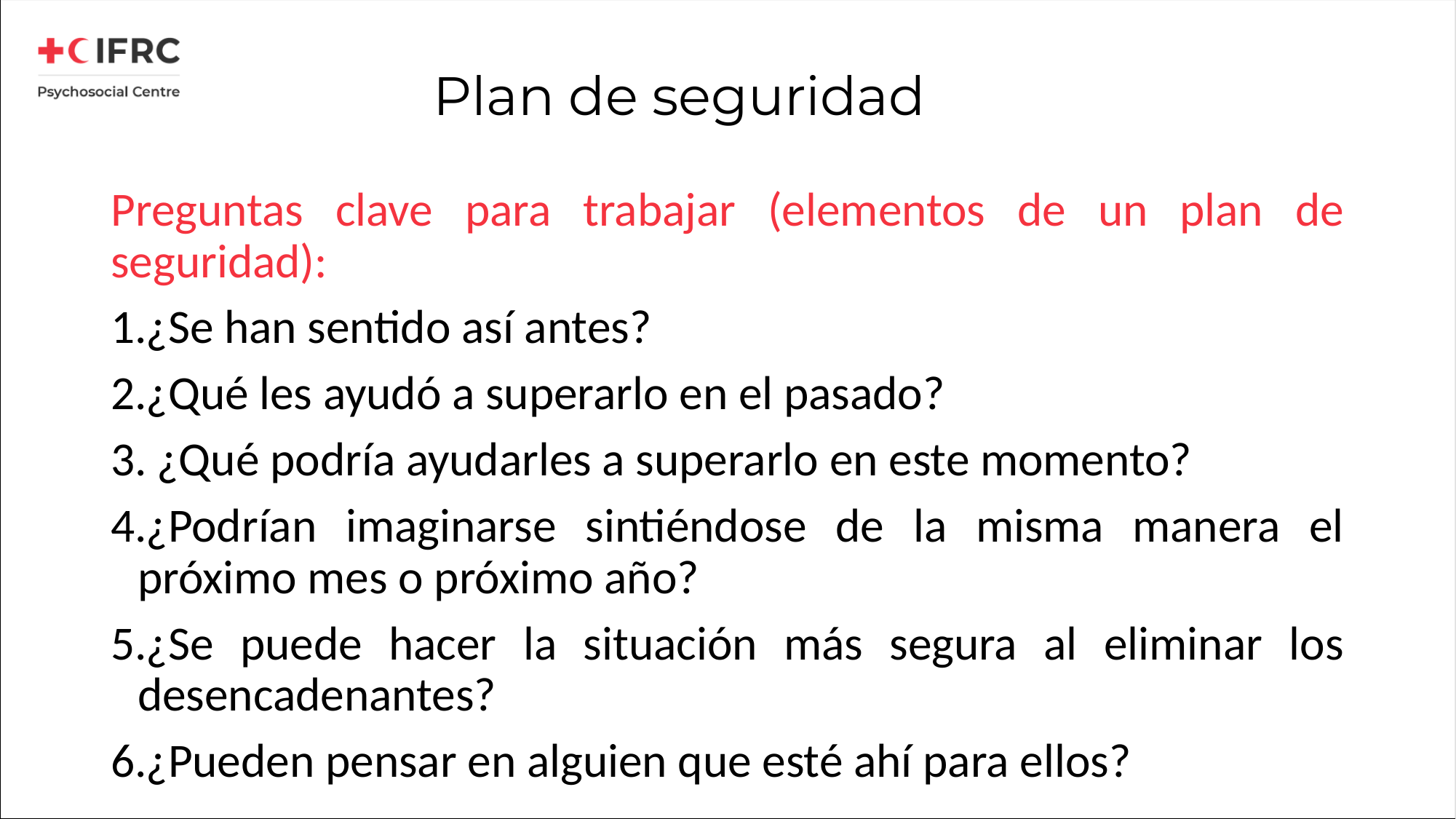

# Plan de seguridad
Preguntas clave para trabajar (elementos de un plan de seguridad):
¿Se han sentido así antes?
¿Qué les ayudó a superarlo en el pasado?
 ¿Qué podría ayudarles a superarlo en este momento?
¿Podrían imaginarse sintiéndose de la misma manera el próximo mes o próximo año?
¿Se puede hacer la situación más segura al eliminar los desencadenantes?
¿Pueden pensar en alguien que esté ahí para ellos?